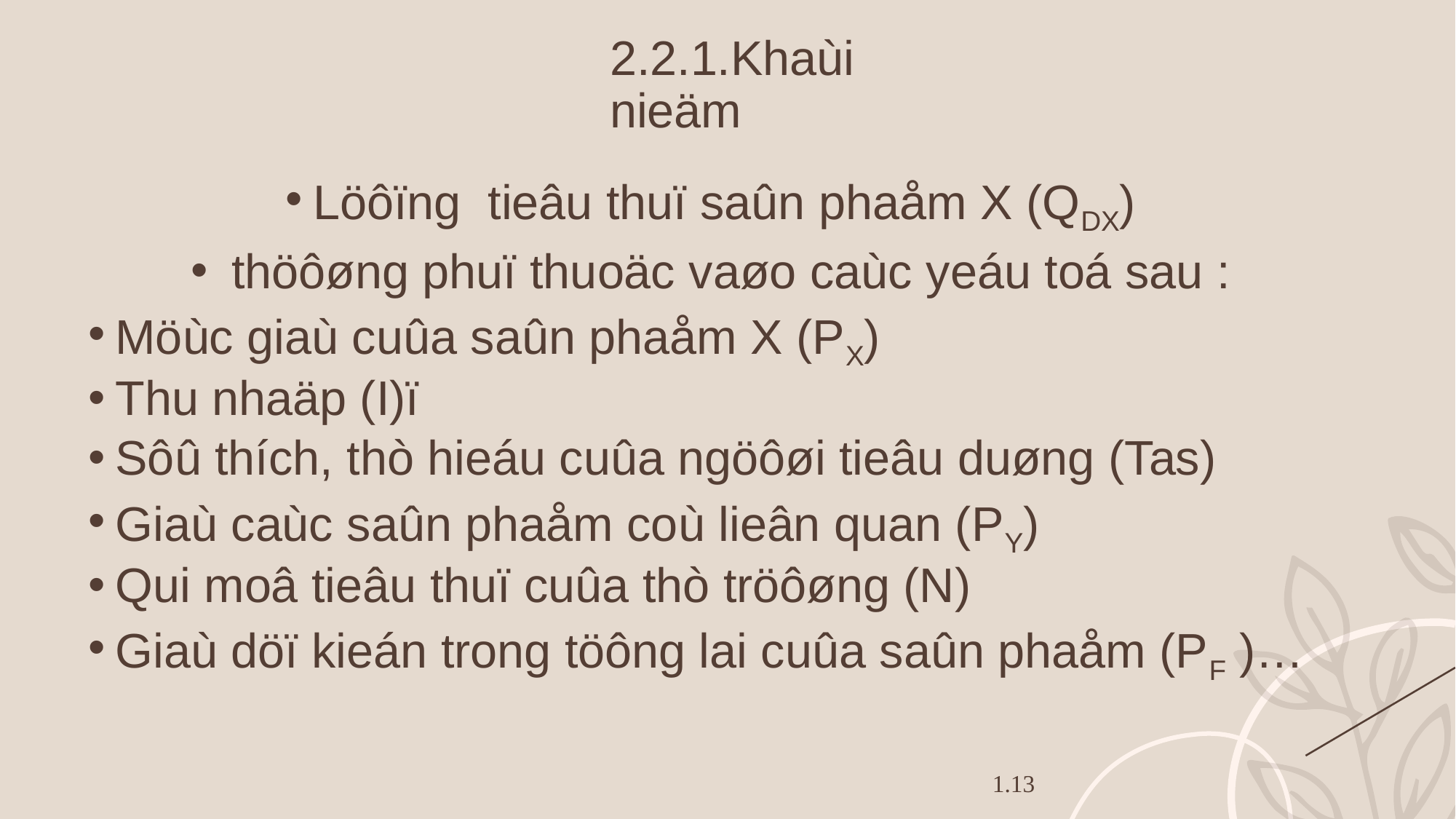

2.2.1.Khaùi nieäm
Löôïng  tieâu thuï saûn phaåm X (QDX)
 thöôøng phuï thuoäc vaøo caùc yeáu toá sau :
Möùc giaù cuûa saûn phaåm X (PX)
Thu nhaäp (I)ï
Sôû thích, thò hieáu cuûa ngöôøi tieâu duøng (Tas)
Giaù caùc saûn phaåm coù lieân quan (PY)
Qui moâ tieâu thuï cuûa thò tröôøng (N)
Giaù döï kieán trong töông lai cuûa saûn phaåm (PF )…

1.13